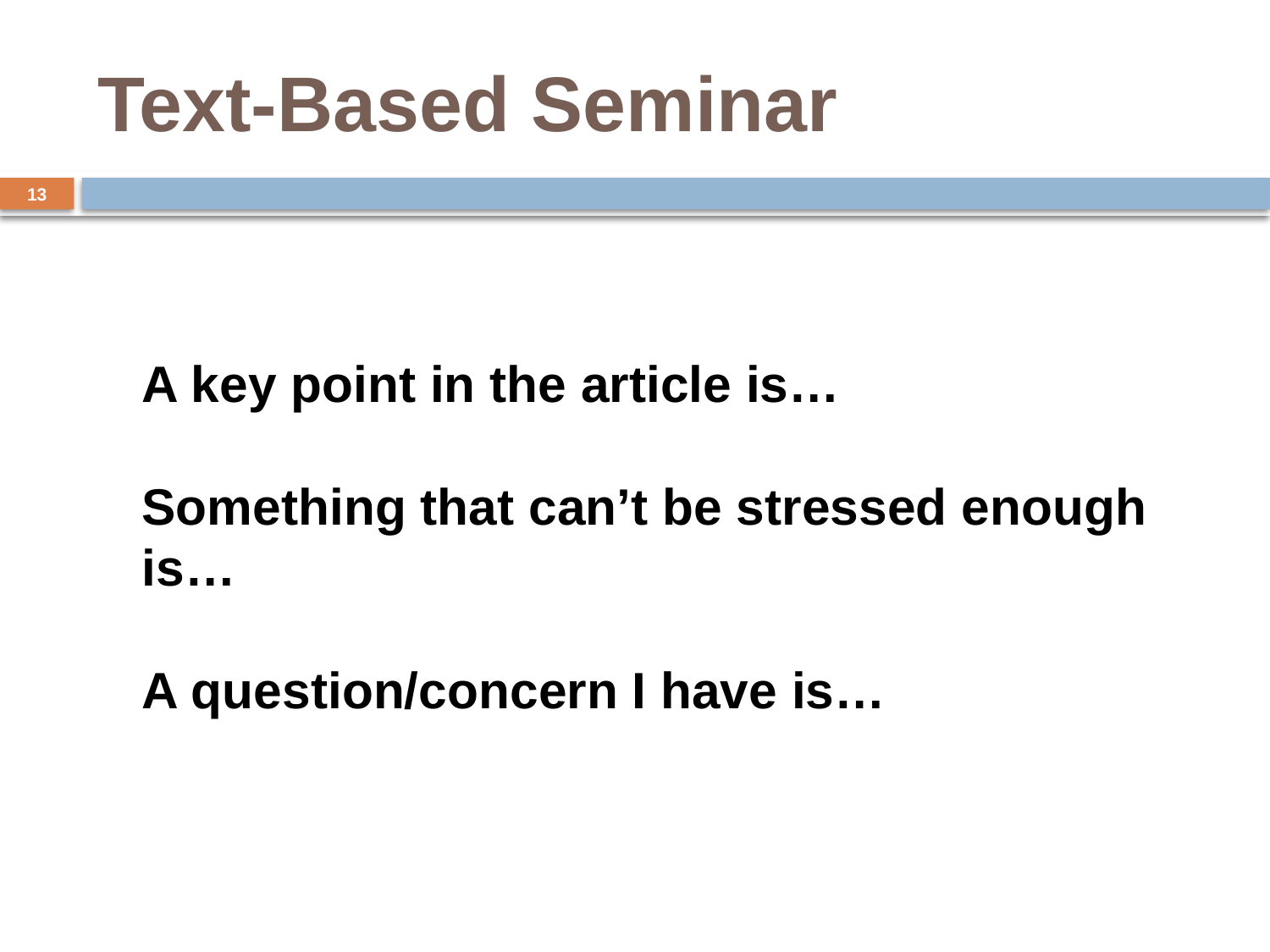

# Text-Based Seminar
13
A key point in the article is…
Something that can’t be stressed enough is…
A question/concern I have is…